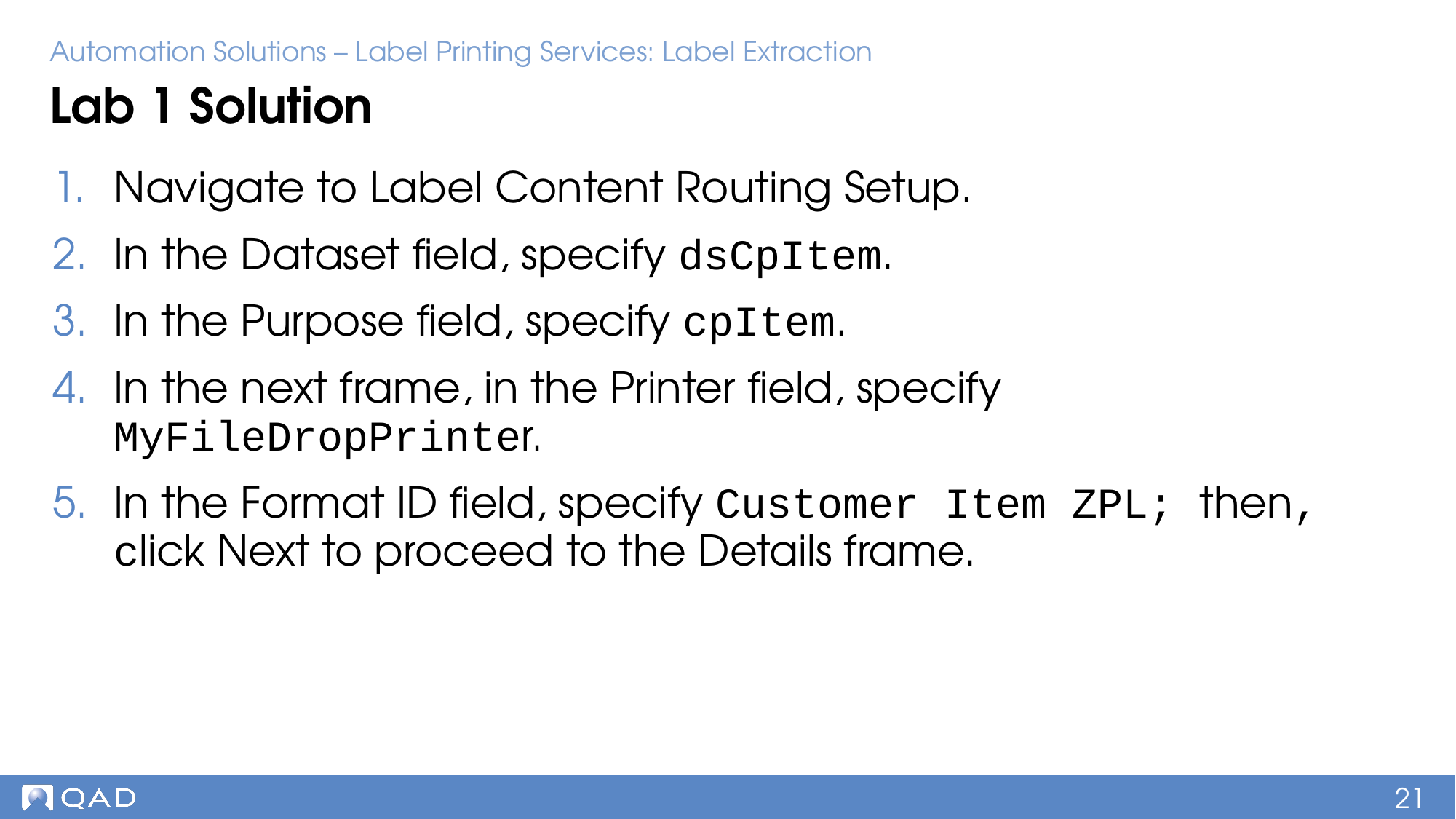

Automation Solutions – Label Printing Services: Label Extraction
# Lab 1 Solution
Navigate to Label Content Routing Setup.
In the Dataset field, specify dsCpItem.
In the Purpose field, specify cpItem.
In the next frame, in the Printer field, specify MyFileDropPrinter.
In the Format ID field, specify Customer Item ZPL; then, click Next to proceed to the Details frame.

21